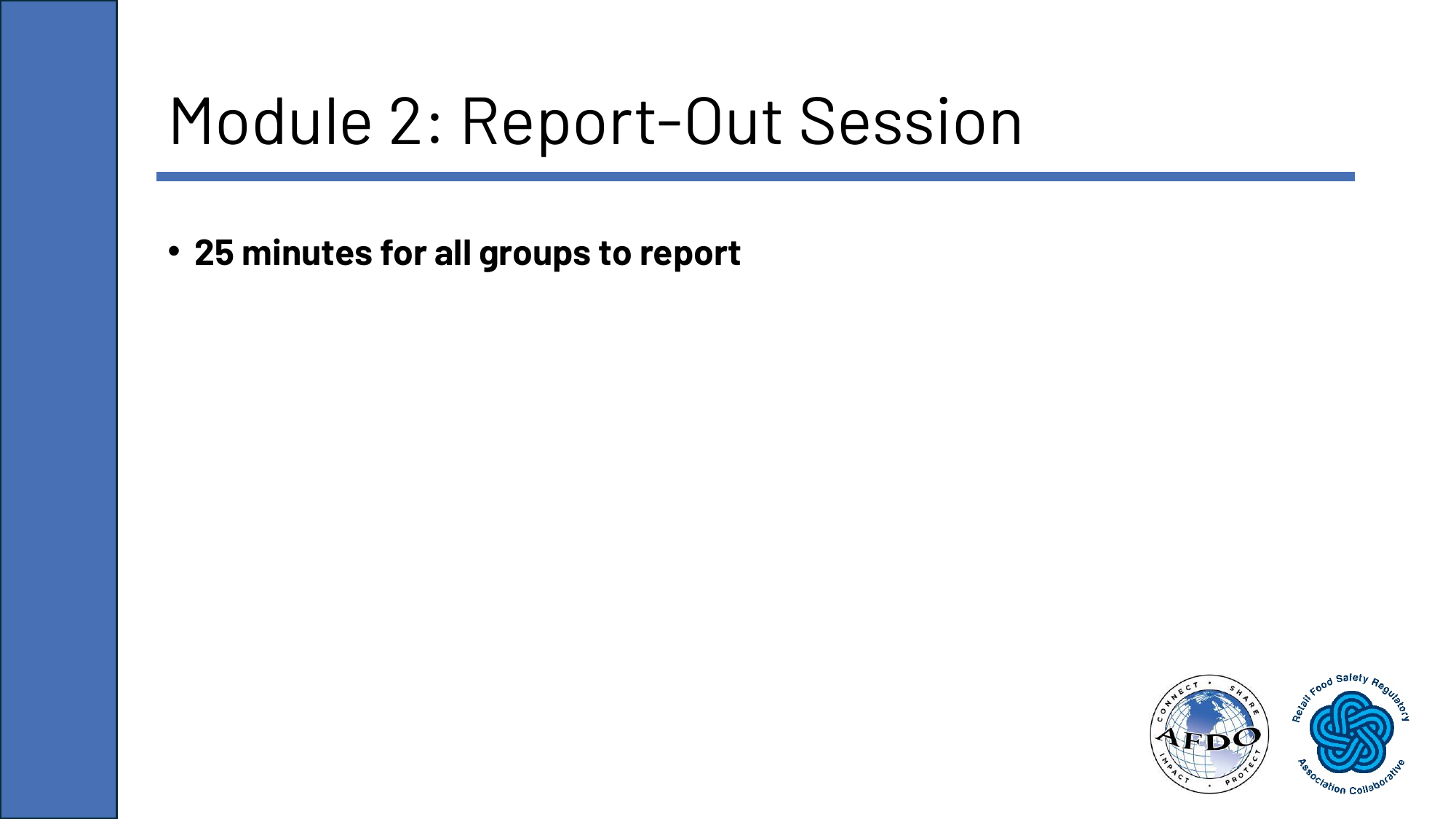

# Module 2: Report-Out Session
25 minutes for all groups to report